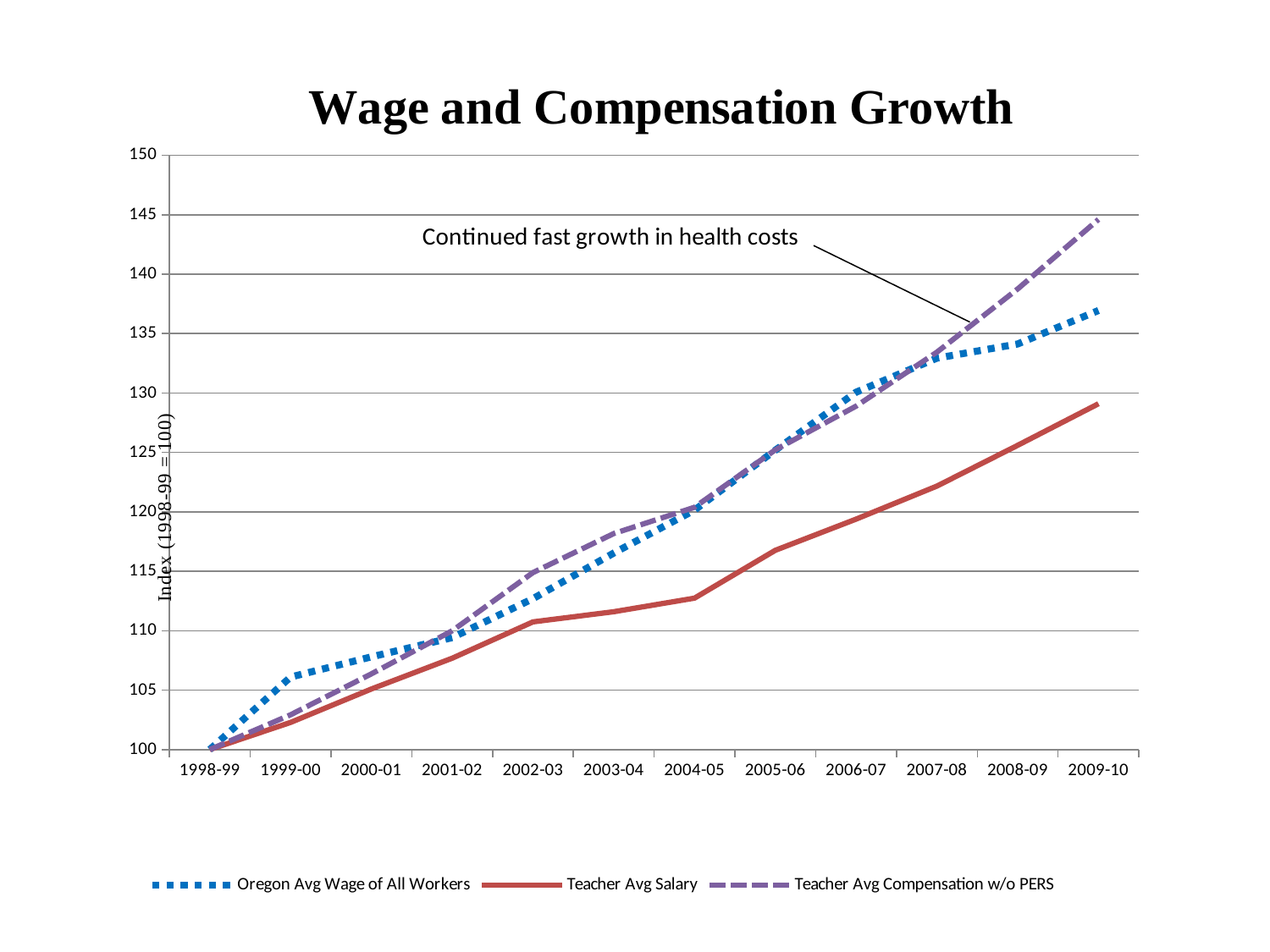

### Chart

| Category |  |  |  |
|---|---|---|---|
| 1998-99 | 100.0 | 100.0 | 100.0 |
| 1999-00 | 106.1 | 102.27951469902021 | 102.92510820427782 |
| 2000-01 | 107.79760000000017 | 105.09330377974817 | 106.36832291309842 |
| 2001-02 | 109.41456400000031 | 107.68310779281366 | 109.99107837133566 |
| 2002-03 | 112.69700092000002 | 110.73870741950535 | 114.89025501050898 |
| 2003-04 | 116.52869895128 | 111.59356042930486 | 118.16923833651526 |
| 2004-05 | 120.14108861876952 | 112.73915072328509 | 120.38257916180358 |
| 2005-06 | 125.187014340758 | 116.7615492300513 | 125.2181401487191 |
| 2006-07 | 130.06930790004756 | 119.38637424171722 | 128.89484299970417 |
| 2007-08 | 132.9308326738482 | 122.16285580961267 | 133.43811173781694 |
| 2008-09 | 134.12721016791363 | 125.5996266915539 | 138.75375839791178 |
| 2009-10 | 136.9438815814394 | 129.09939337377506 | 144.60480199270458 |